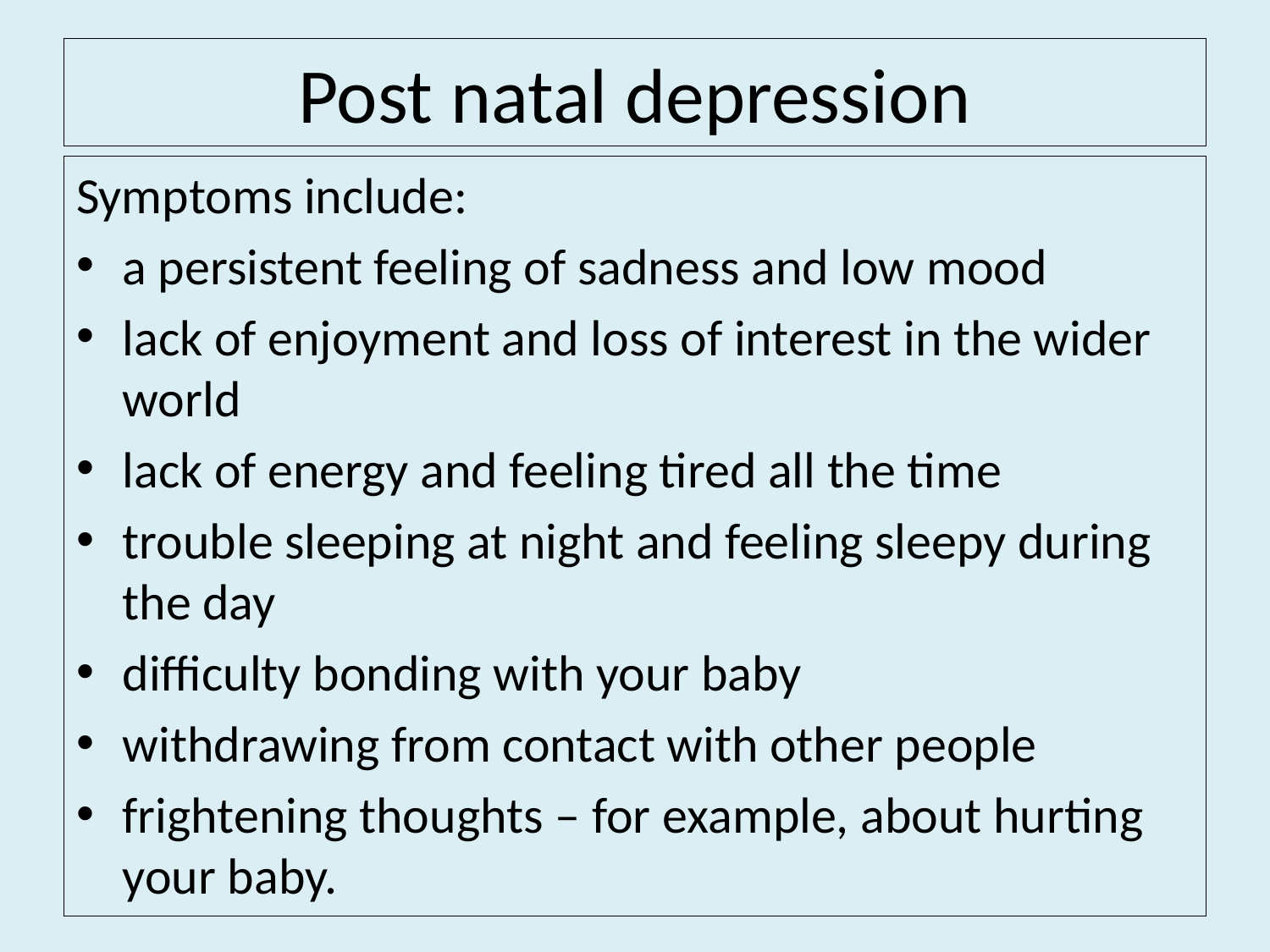

# Post natal depression
Symptoms include:
a persistent feeling of sadness and low mood
lack of enjoyment and loss of interest in the wider world
lack of energy and feeling tired all the time
trouble sleeping at night and feeling sleepy during the day
difficulty bonding with your baby
withdrawing from contact with other people
frightening thoughts – for example, about hurting your baby.